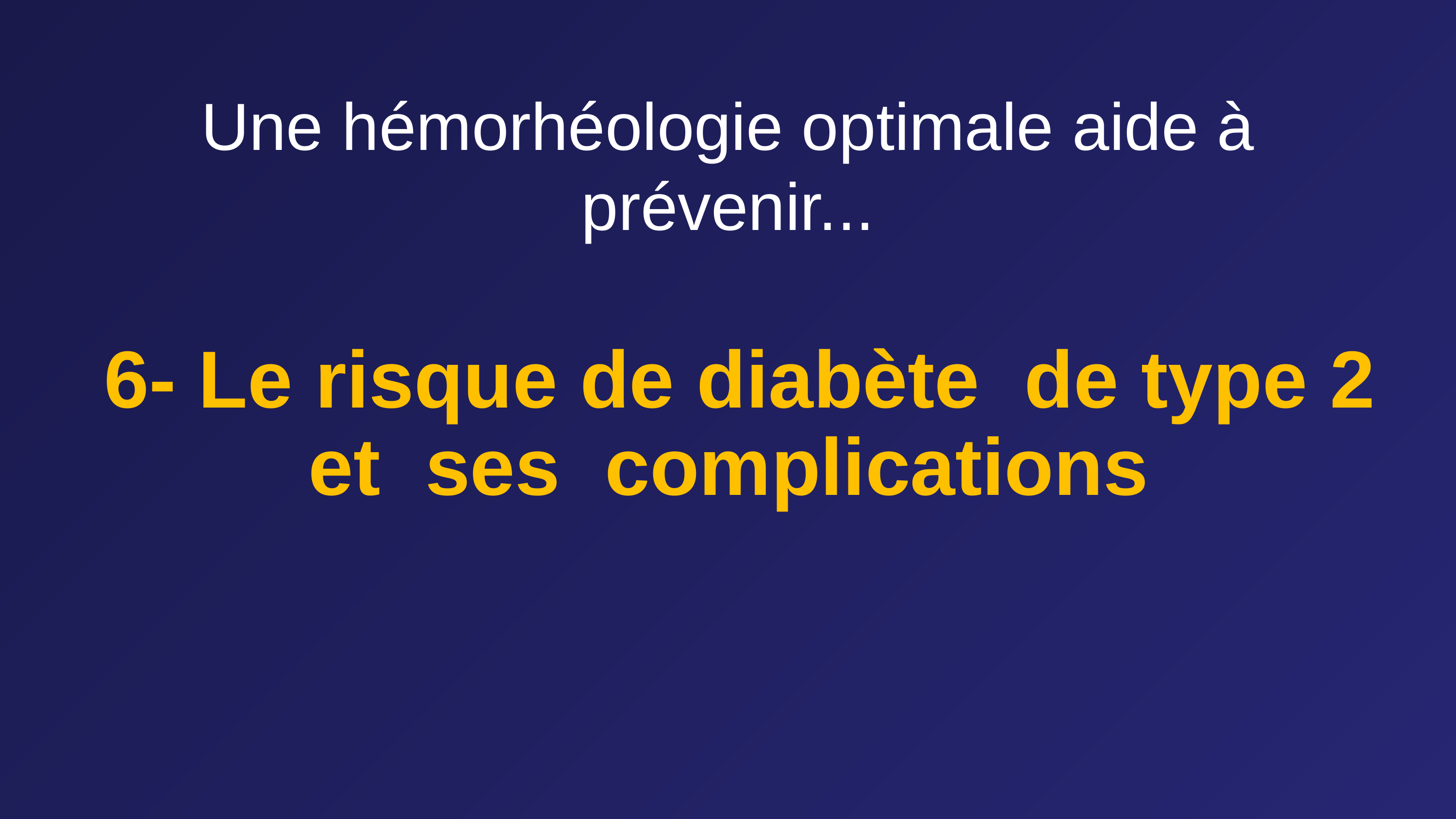

# Une hémorhéologie optimale aide à prévenir...
6- Le risque de diabète  de type 2 et  ses  complications